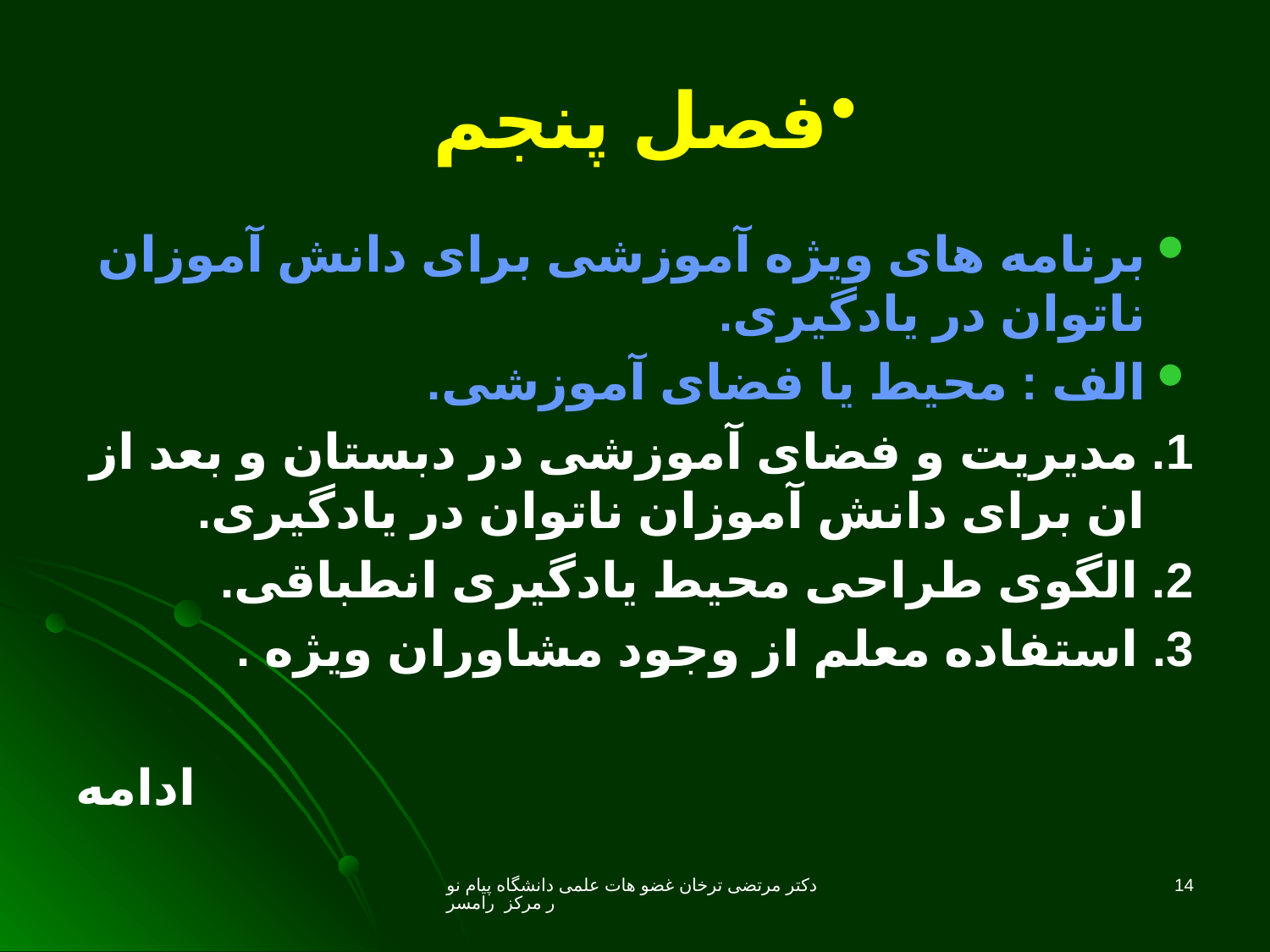

# فصل پنجم
برنامه های ویژه آموزشی برای دانش آموزان ناتوان در یادگیری.
الف : محیط یا فضای آموزشی.
1. مدیریت و فضای آموزشی در دبستان و بعد از ان برای دانش آموزان ناتوان در یادگیری.
2. الگوی طراحی محیط یادگیری انطباقی.
3. استفاده معلم از وجود مشاوران ویژه .

ادامه
دکتر مرتضی ترخان غضو هات علمی دانشگاه پیام نور مرکز رامسر
14